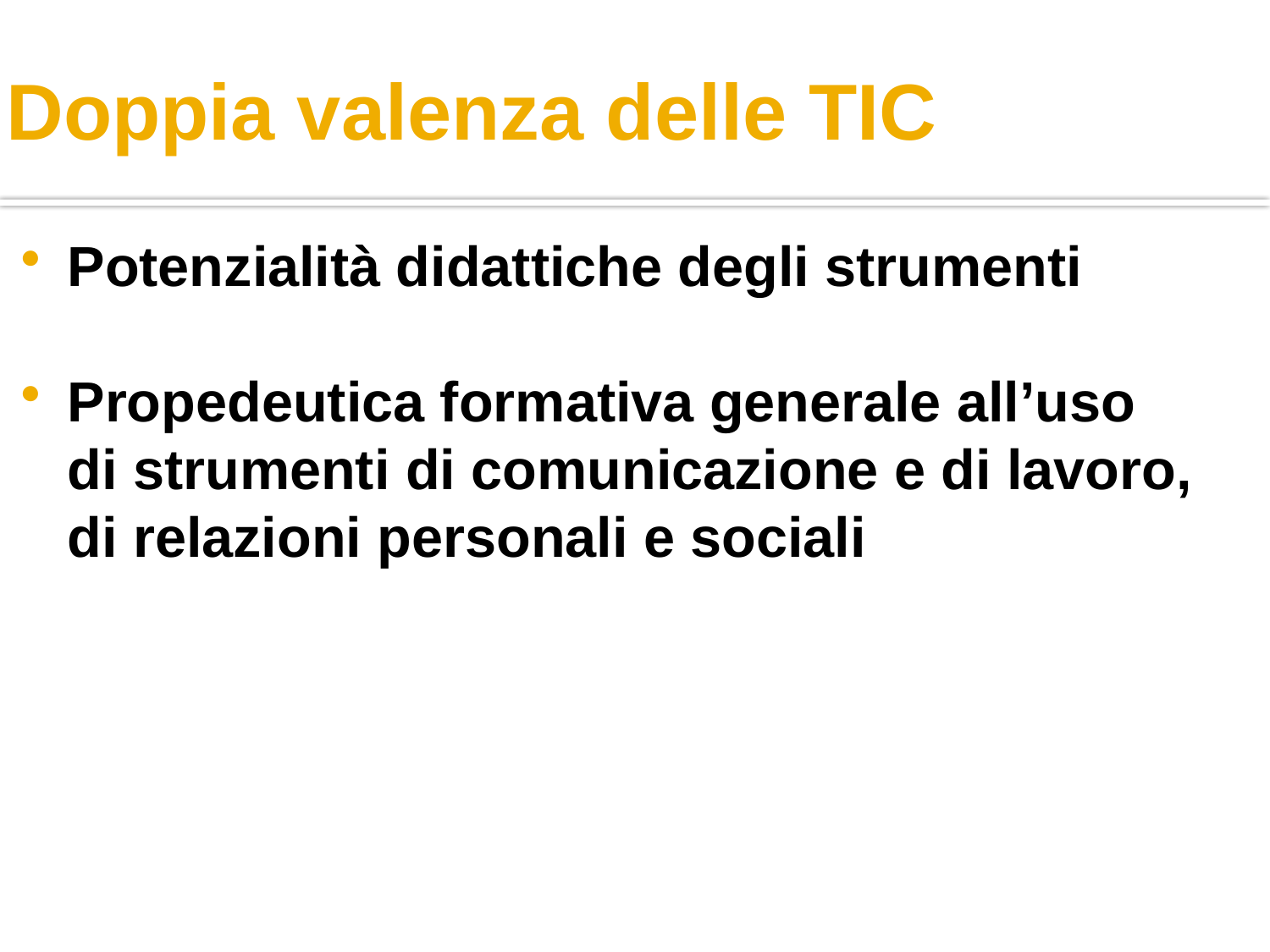

# Doppia valenza delle TIC
Potenzialità didattiche degli strumenti

Propedeutica formativa generale all’uso di strumenti di comunicazione e di lavoro, di relazioni personali e sociali